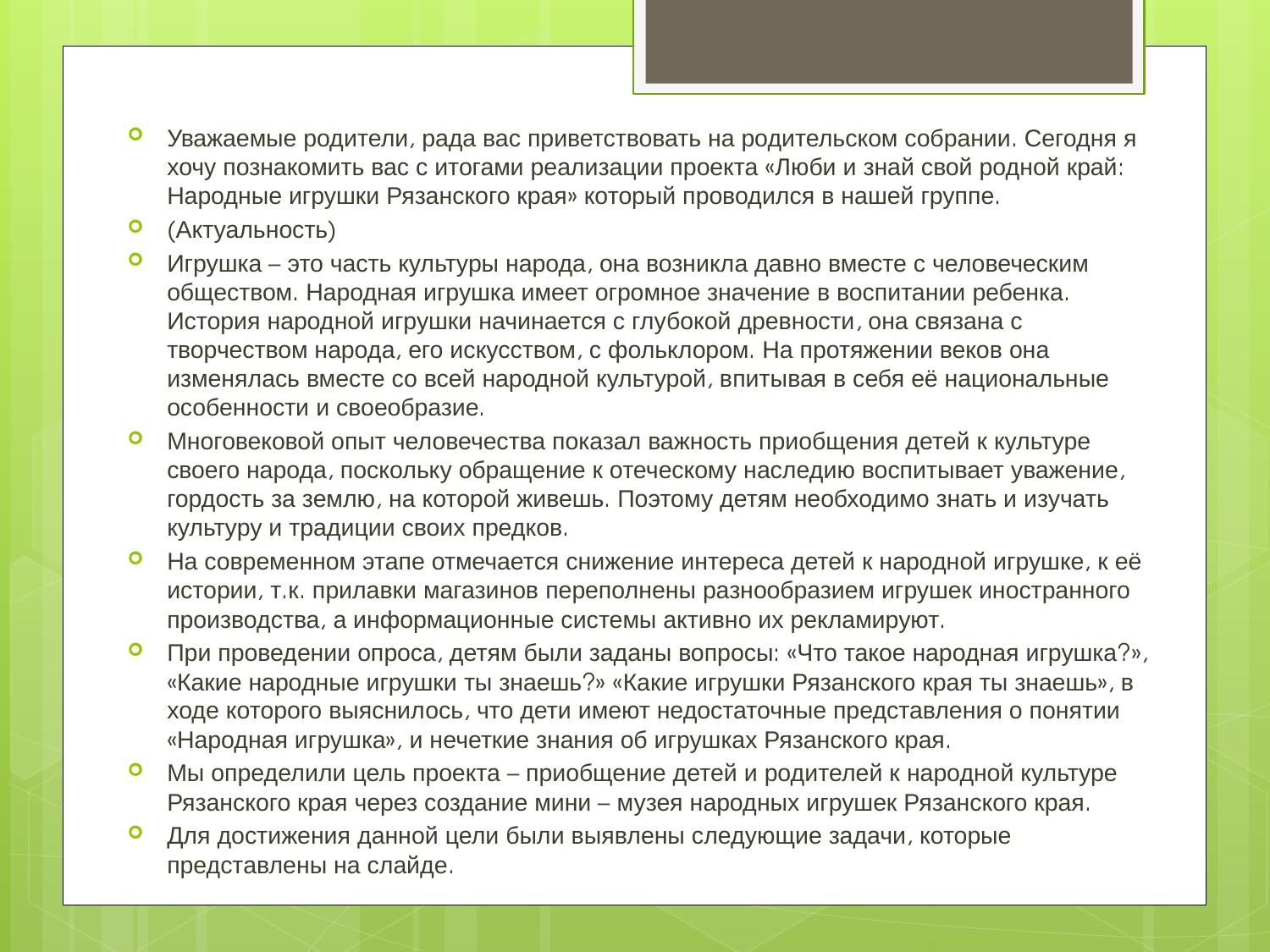

Уважаемые родители, рада вас приветствовать на родительском собрании. Сегодня я хочу познакомить вас с итогами реализации проекта «Люби и знай свой родной край: Народные игрушки Рязанского края» который проводился в нашей группе.
(Актуальность)
Игрушка – это часть культуры народа, она возникла давно вместе с человеческим обществом. Народная игрушка имеет огромное значение в воспитании ребенка. История народной игрушки начинается с глубокой древности, она связана с творчеством народа, его искусством, с фольклором. На протяжении веков она изменялась вместе со всей народной культурой, впитывая в себя её национальные особенности и своеобразие.
Многовековой опыт человечества показал важность приобщения детей к культуре своего народа, поскольку обращение к отеческому наследию воспитывает уважение, гордость за землю, на которой живешь. Поэтому детям необходимо знать и изучать культуру и традиции своих предков.
На современном этапе отмечается снижение интереса детей к народной игрушке, к её истории, т.к. прилавки магазинов переполнены разнообразием игрушек иностранного производства, а информационные системы активно их рекламируют.
При проведении опроса, детям были заданы вопросы: «Что такое народная игрушка?», «Какие народные игрушки ты знаешь?» «Какие игрушки Рязанского края ты знаешь», в ходе которого выяснилось, что дети имеют недостаточные представления о понятии «Народная игрушка», и нечеткие знания об игрушках Рязанского края.
Мы определили цель проекта – приобщение детей и родителей к народной культуре Рязанского края через создание мини – музея народных игрушек Рязанского края.
Для достижения данной цели были выявлены следующие задачи, которые представлены на слайде.